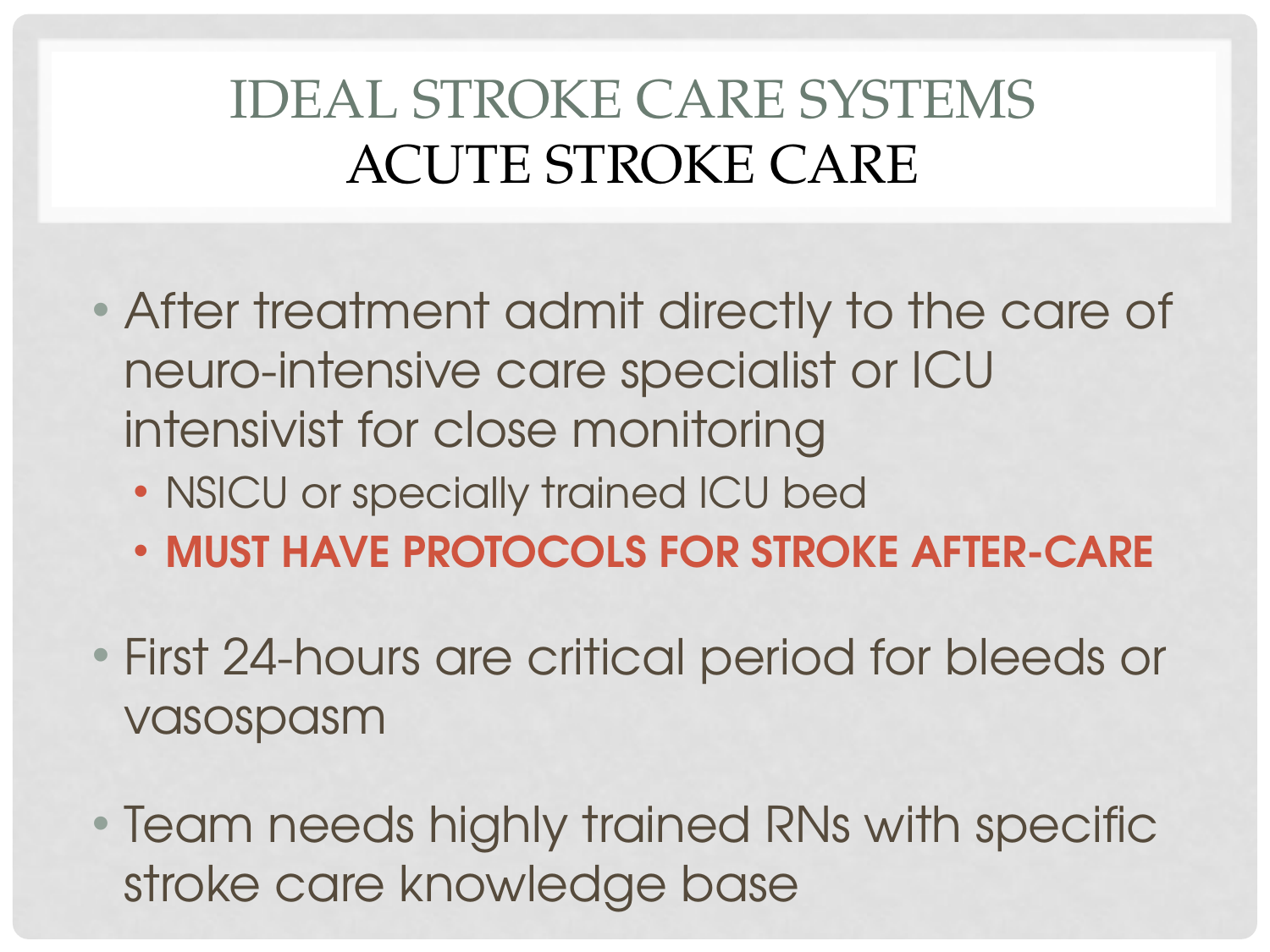

# Ideal stroke care systems acute stroke care

After treatment admit directly to the care of neuro-intensive care specialist or ICU intensivist for close monitoring
NSICU or specially trained ICU bed
MUST HAVE PROTOCOLS FOR STROKE AFTER-CARE

First 24-hours are critical period for bleeds or vasospasm

Team needs highly trained RNs with specific stroke care knowledge base